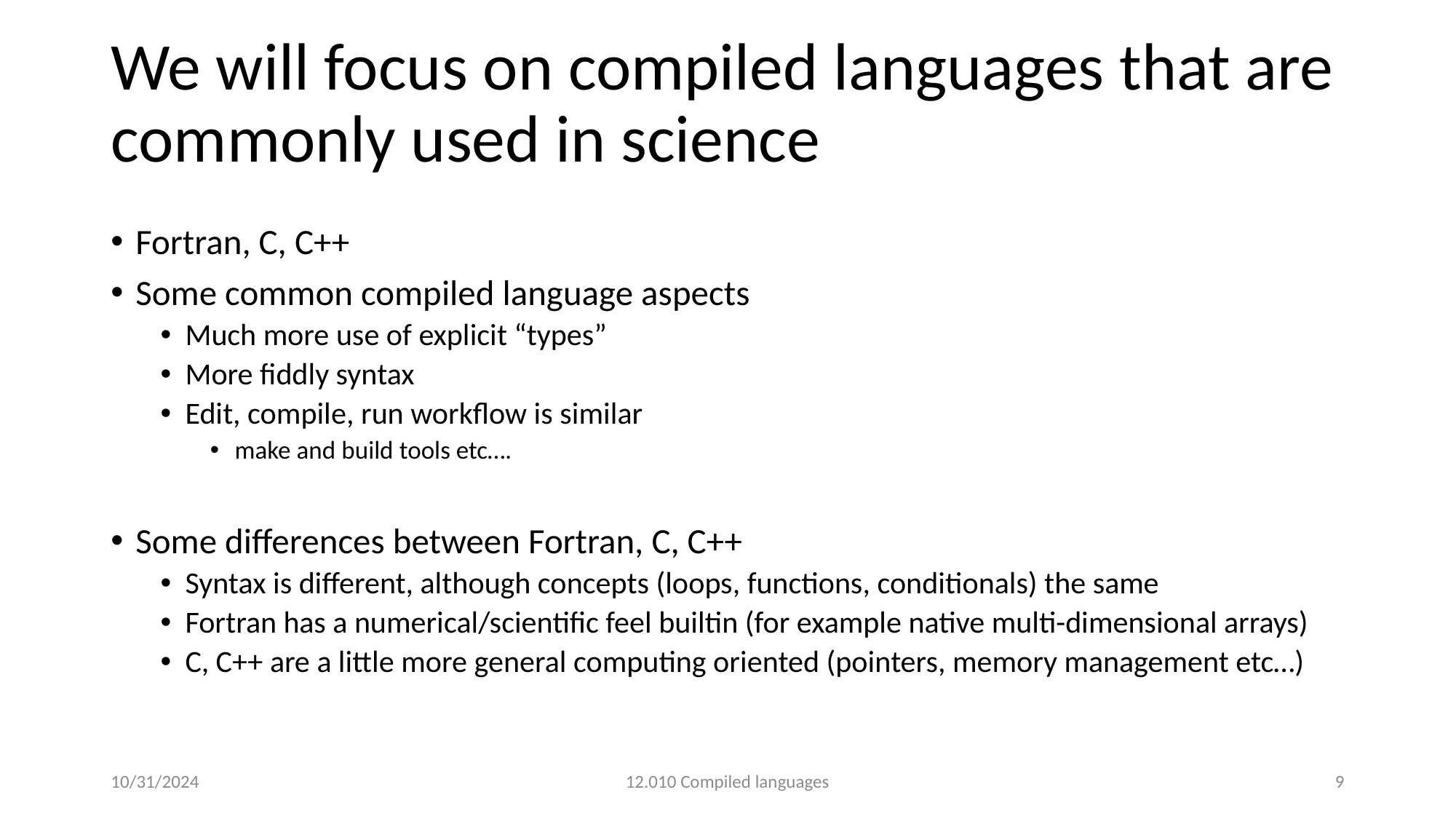

# We will focus on compiled languages that are commonly used in science
Fortran, C, C++
Some common compiled language aspects
Much more use of explicit “types”
More fiddly syntax
Edit, compile, run workflow is similar
make and build tools etc….

Some differences between Fortran, C, C++
Syntax is different, although concepts (loops, functions, conditionals) the same
Fortran has a numerical/scientific feel builtin (for example native multi-dimensional arrays)
C, C++ are a little more general computing oriented (pointers, memory management etc…)

10/31/2024
12.010 Compiled languages
9